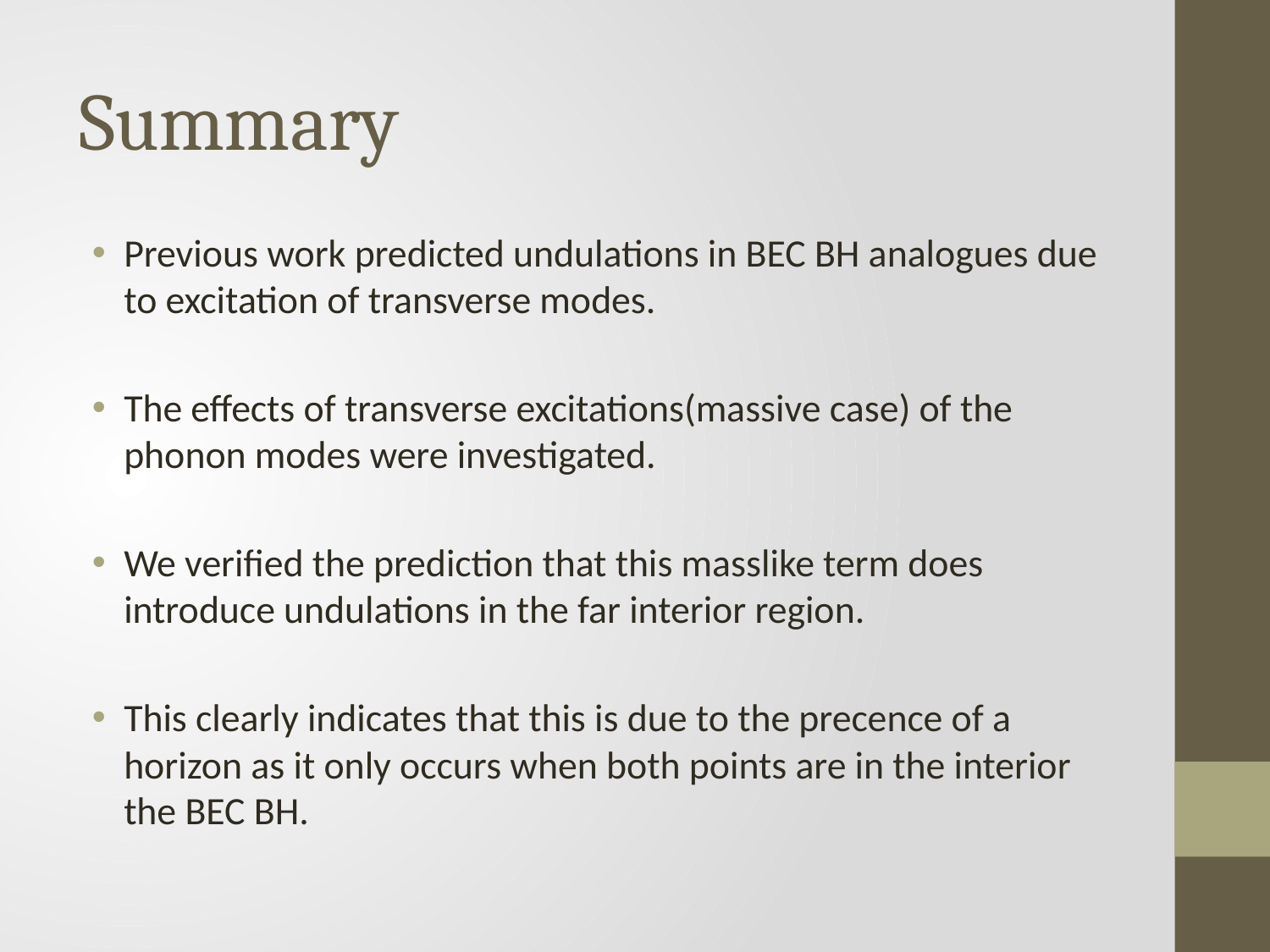

# Summary
Previous work predicted undulations in BEC BH analogues due to excitation of transverse modes.

The effects of transverse excitations(massive case) of the phonon modes were investigated.

We verified the prediction that this masslike term does introduce undulations in the far interior region.

This clearly indicates that this is due to the precence of a horizon as it only occurs when both points are in the interior the BEC BH.